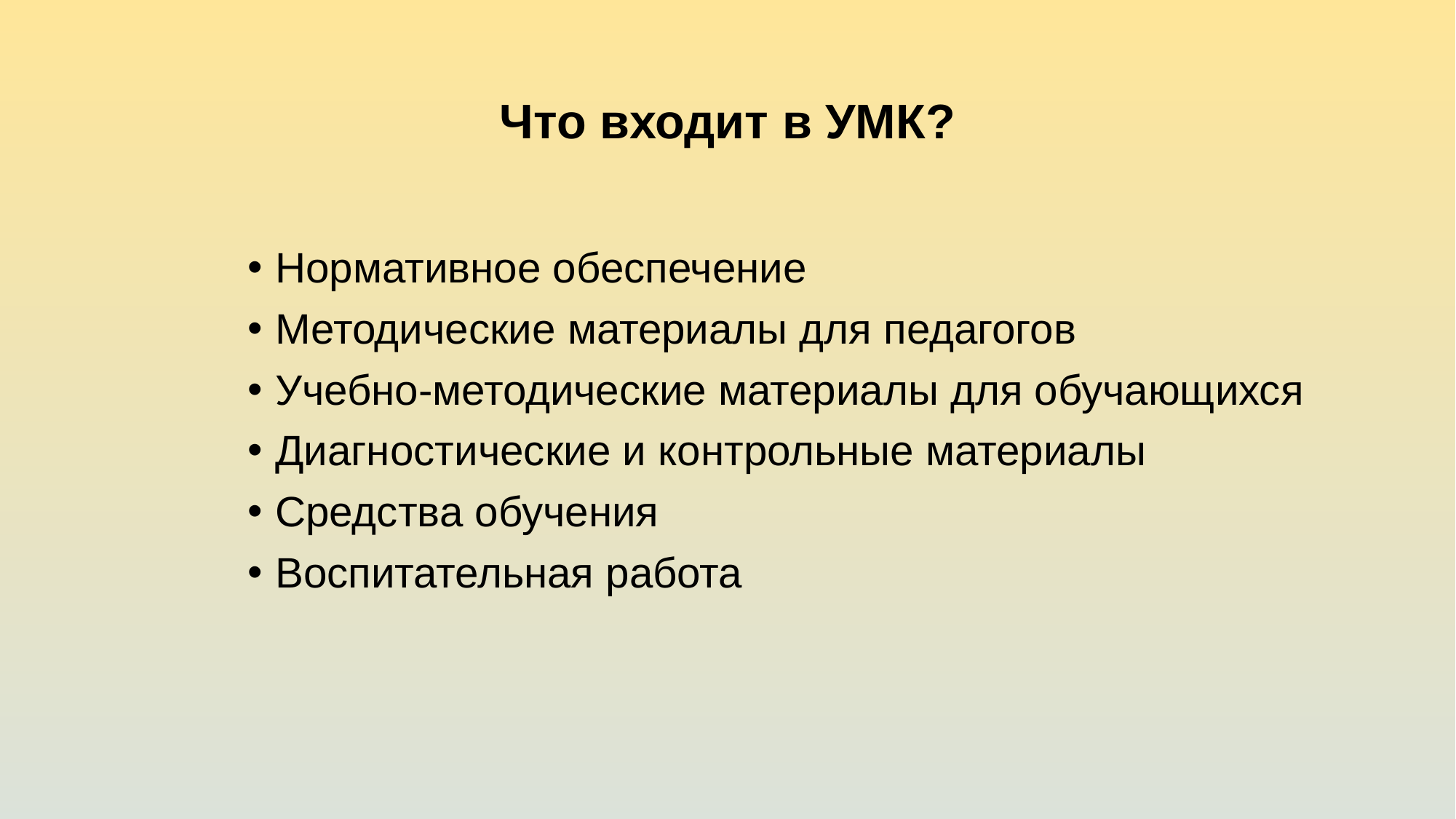

# Что входит в УМК?
Нормативное обеспечение
Методические материалы для педагогов
Учебно-методические материалы для обучающихся
Диагностические и контрольные материалы
Средства обучения
Воспитательная работа